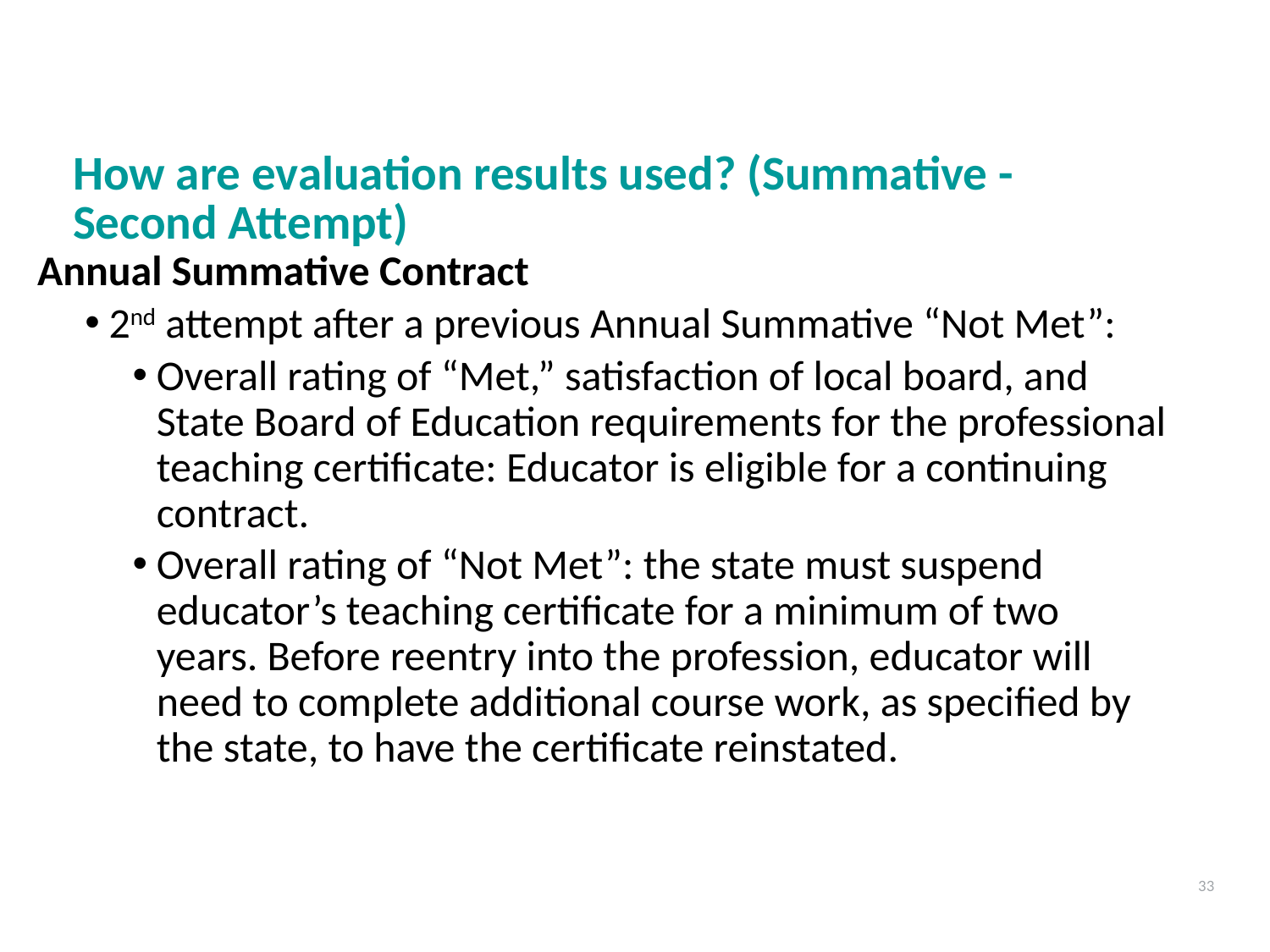

# How are evaluation results used? (Summative - Second Attempt)
Annual Summative Contract
2nd attempt after a previous Annual Summative “Not Met”:
Overall rating of “Met,” satisfaction of local board, and State Board of Education requirements for the professional teaching certificate: Educator is eligible for a continuing contract.
Overall rating of “Not Met”: the state must suspend educator’s teaching certificate for a minimum of two years. Before reentry into the profession, educator will need to complete additional course work, as specified by the state, to have the certificate reinstated.
33